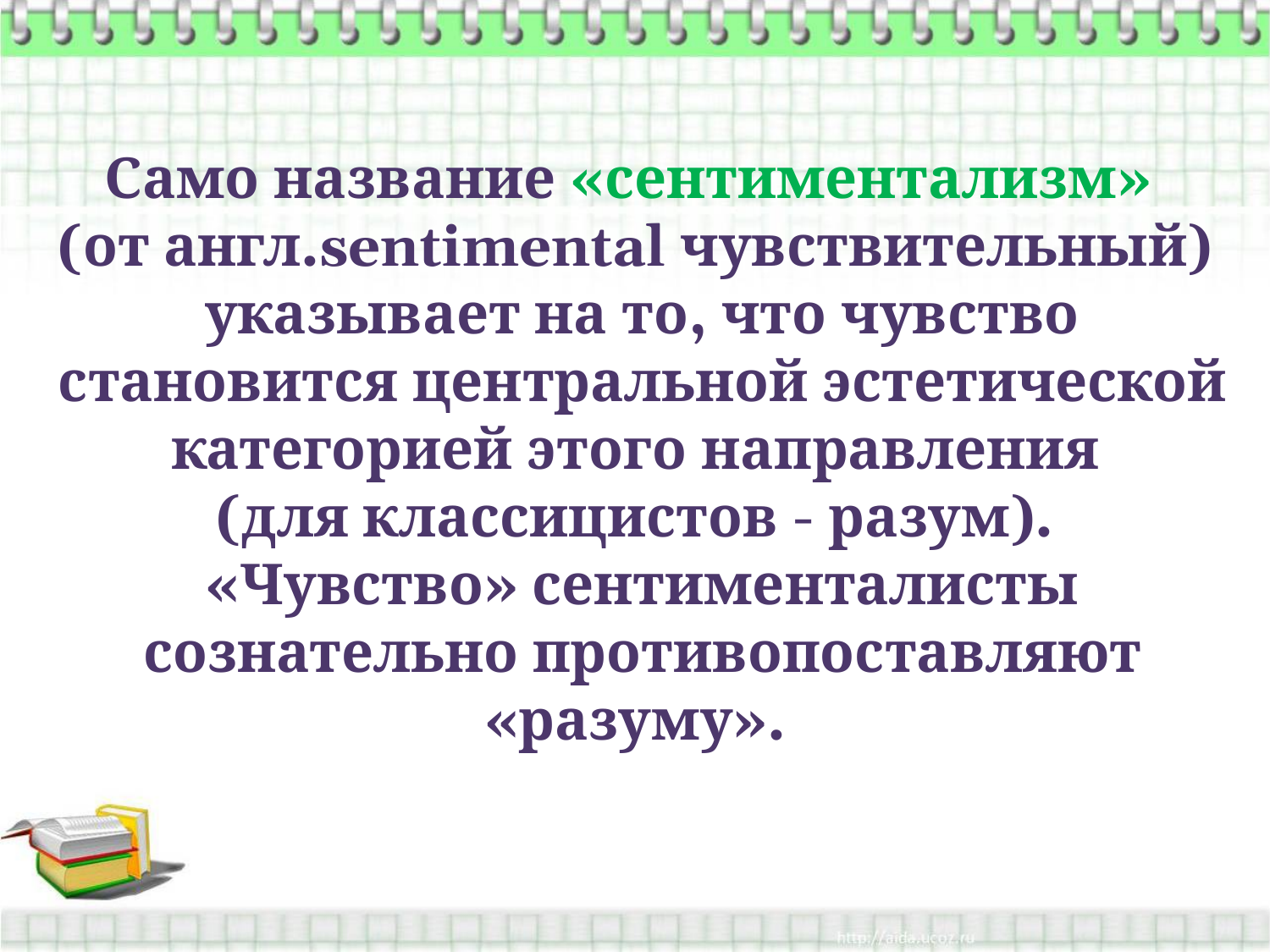

Само название «сентиментализм»
(от англ.sentimental чувствительный)
указывает на то, что чувство становится центральной эстетической категорией этого направления
(для классицистов - разум).
«Чувство» сентименталисты сознательно противопоставляют «разуму».